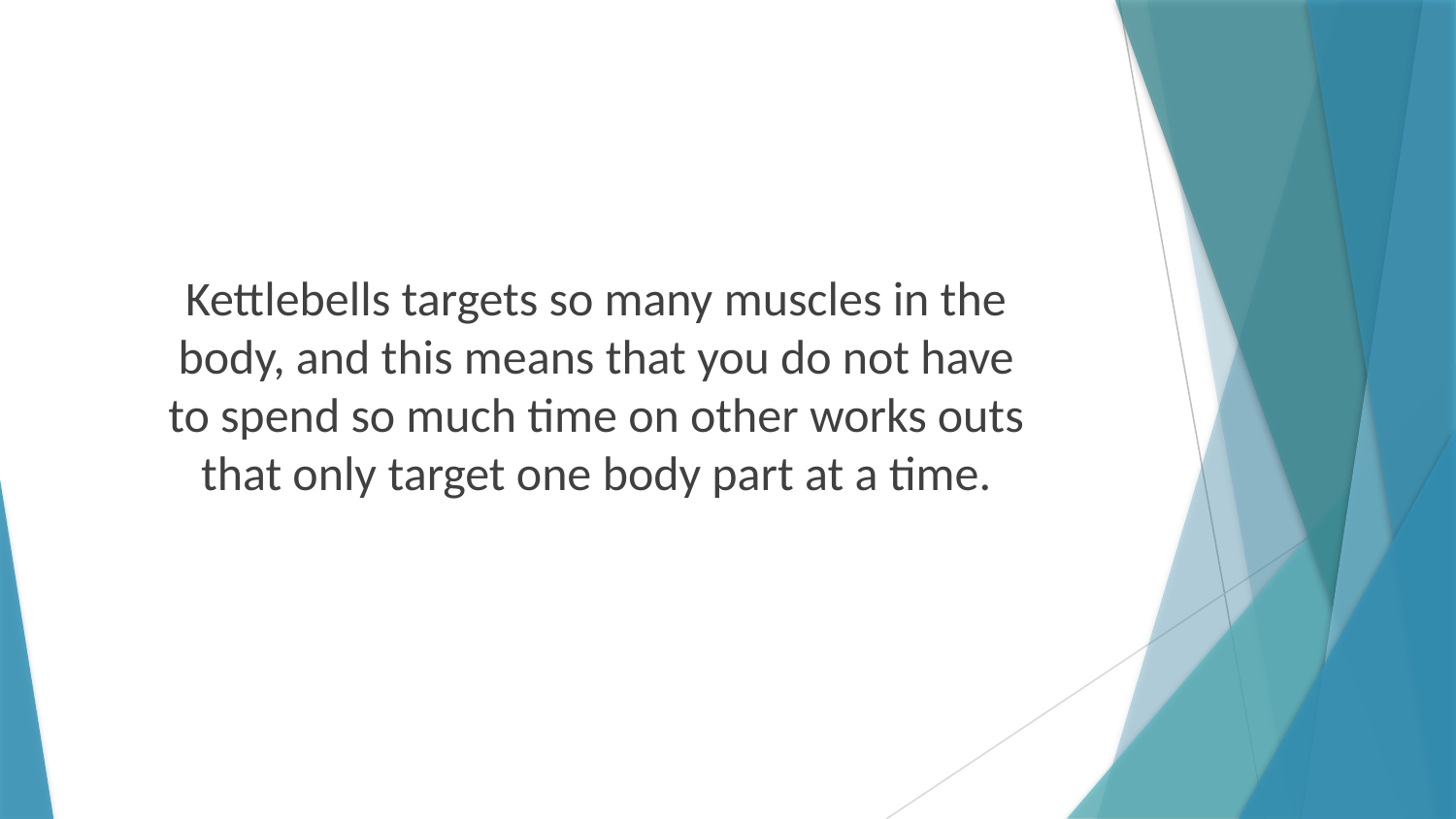

Kettlebells targets so many muscles in the body, and this means that you do not have to spend so much time on other works outs that only target one body part at a time.